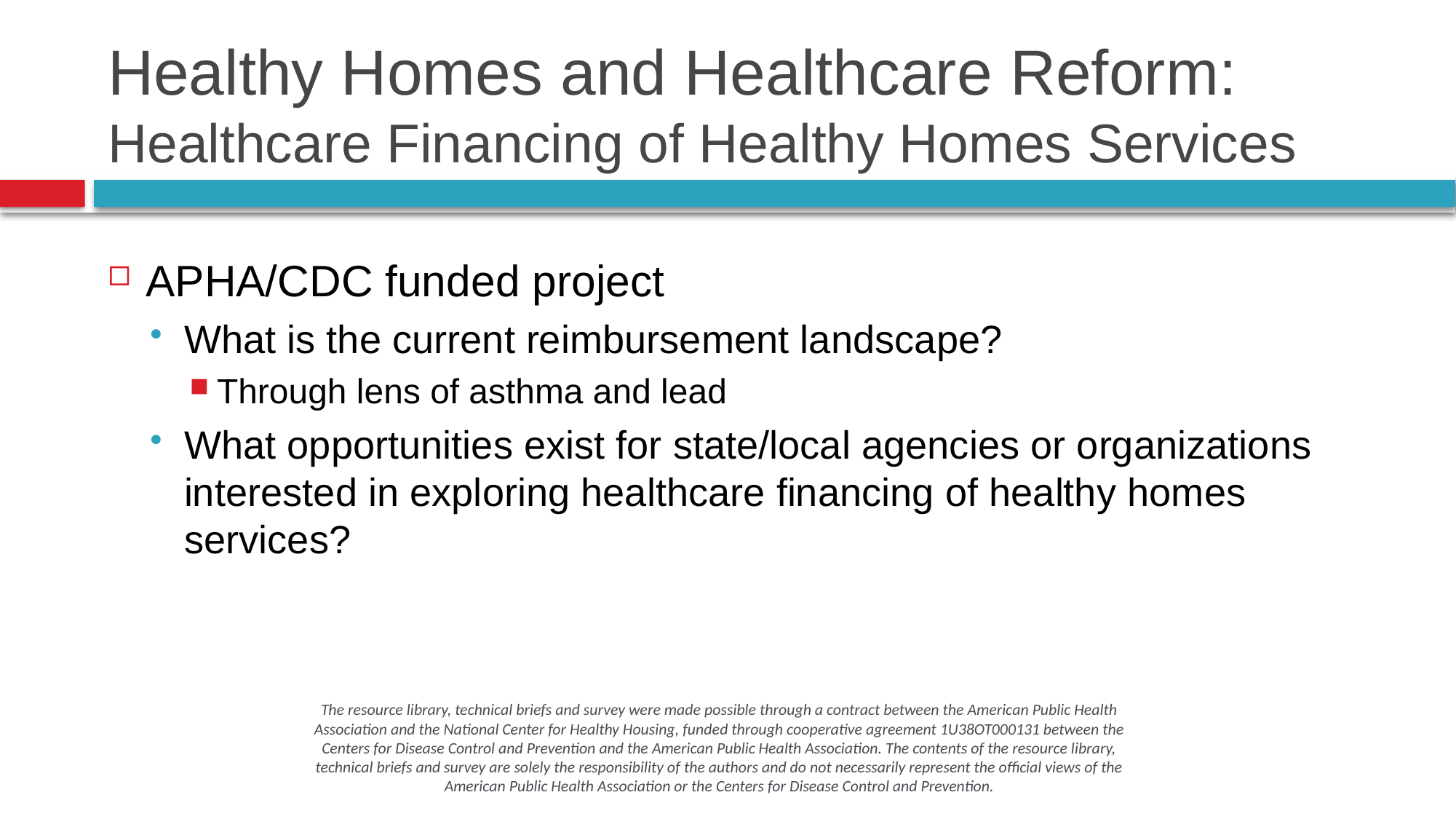

# Healthy Homes and Healthcare Reform: Healthcare Financing of Healthy Homes Services
APHA/CDC funded project
What is the current reimbursement landscape?
Through lens of asthma and lead
What opportunities exist for state/local agencies or organizations interested in exploring healthcare financing of healthy homes services?
The resource library, technical briefs and survey were made possible through a contract between the American Public Health Association and the National Center for Healthy Housing, funded through cooperative agreement 1U38OT000131 between the Centers for Disease Control and Prevention and the American Public Health Association. The contents of the resource library, technical briefs and survey are solely the responsibility of the authors and do not necessarily represent the official views of the American Public Health Association or the Centers for Disease Control and Prevention.